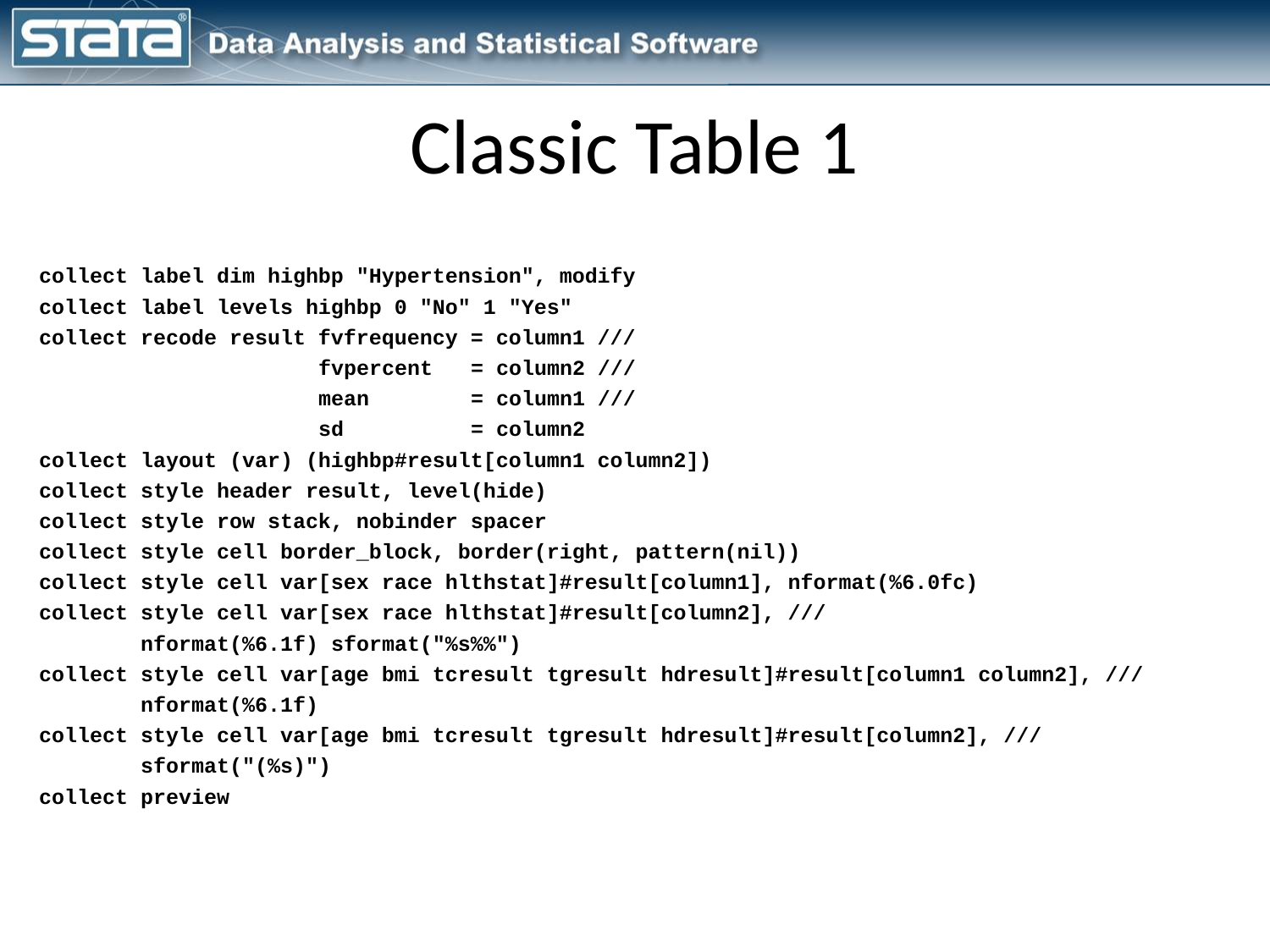

# Classic Table 1
collect label dim highbp "Hypertension", modify
collect label levels highbp 0 "No" 1 "Yes"
collect recode result fvfrequency = column1 ///
                      fvpercent   = column2 ///
                      mean        = column1 ///
                      sd          = column2
collect layout (var) (highbp#result[column1 column2])
collect style header result, level(hide)
collect style row stack, nobinder spacer
collect style cell border_block, border(right, pattern(nil))
collect style cell var[sex race hlthstat]#result[column1], nformat(%6.0fc)
collect style cell var[sex race hlthstat]#result[column2], ///
        nformat(%6.1f) sformat("%s%%")
collect style cell var[age bmi tcresult tgresult hdresult]#result[column1 column2], ///
        nformat(%6.1f)
collect style cell var[age bmi tcresult tgresult hdresult]#result[column2], ///
        sformat("(%s)")
collect preview